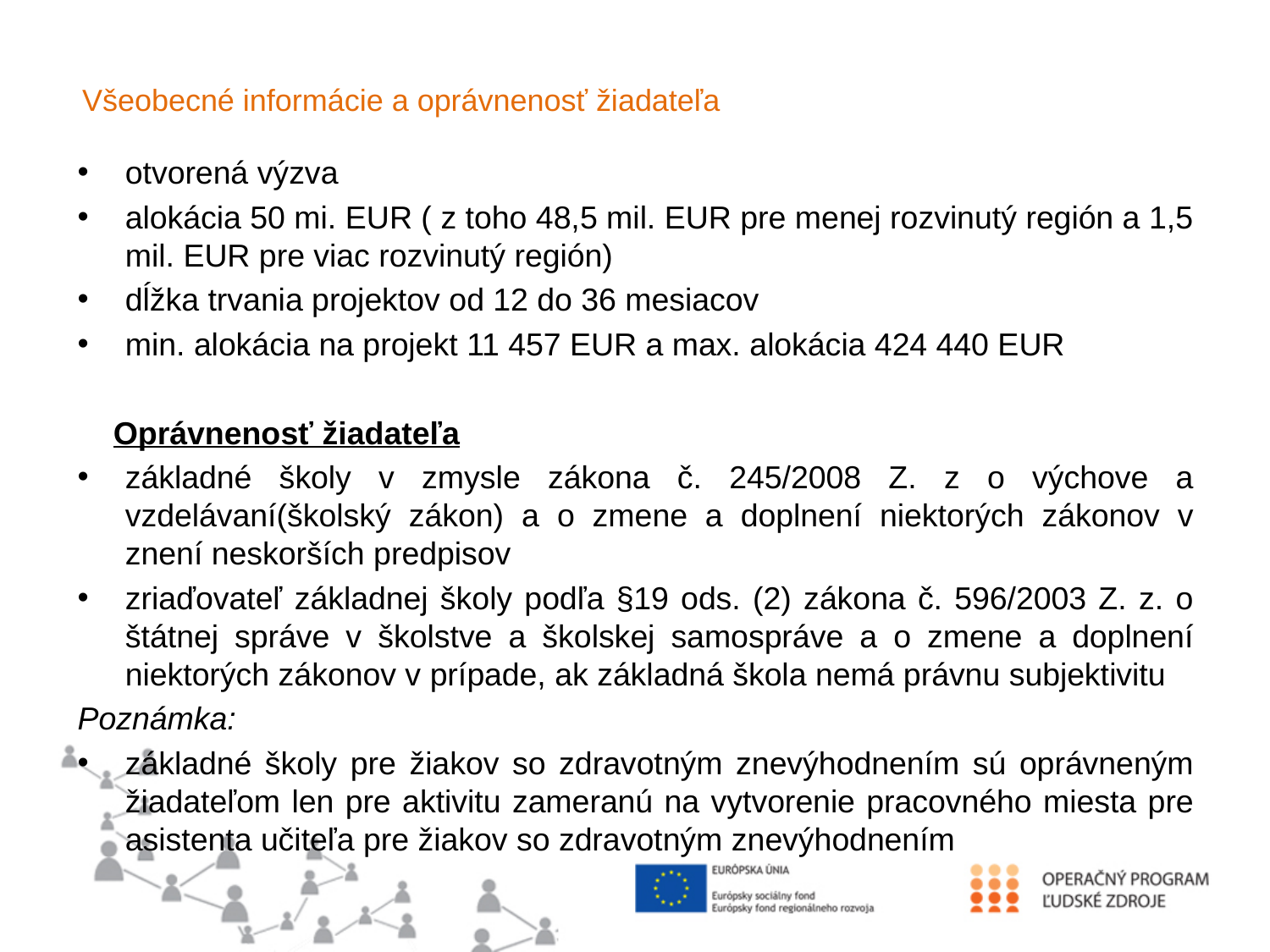

# Všeobecné informácie a oprávnenosť žiadateľa
otvorená výzva
alokácia 50 mi. EUR ( z toho 48,5 mil. EUR pre menej rozvinutý región a 1,5 mil. EUR pre viac rozvinutý región)
dĺžka trvania projektov od 12 do 36 mesiacov
min. alokácia na projekt 11 457 EUR a max. alokácia 424 440 EUR

    Oprávnenosť žiadateľa
základné školy v zmysle zákona č. 245/2008 Z. z o výchove a vzdelávaní(školský zákon) a o zmene a doplnení niektorých zákonov v znení neskorších predpisov
zriaďovateľ základnej školy podľa §19 ods. (2) zákona č. 596/2003 Z. z. o štátnej správe v školstve a školskej samospráve a o zmene a doplnení niektorých zákonov v prípade, ak základná škola nemá právnu subjektivitu
Poznámka:
základné školy pre žiakov so zdravotným znevýhodnením sú oprávneným žiadateľom len pre aktivitu zameranú na vytvorenie pracovného miesta pre asistenta učiteľa pre žiakov so zdravotným znevýhodnením